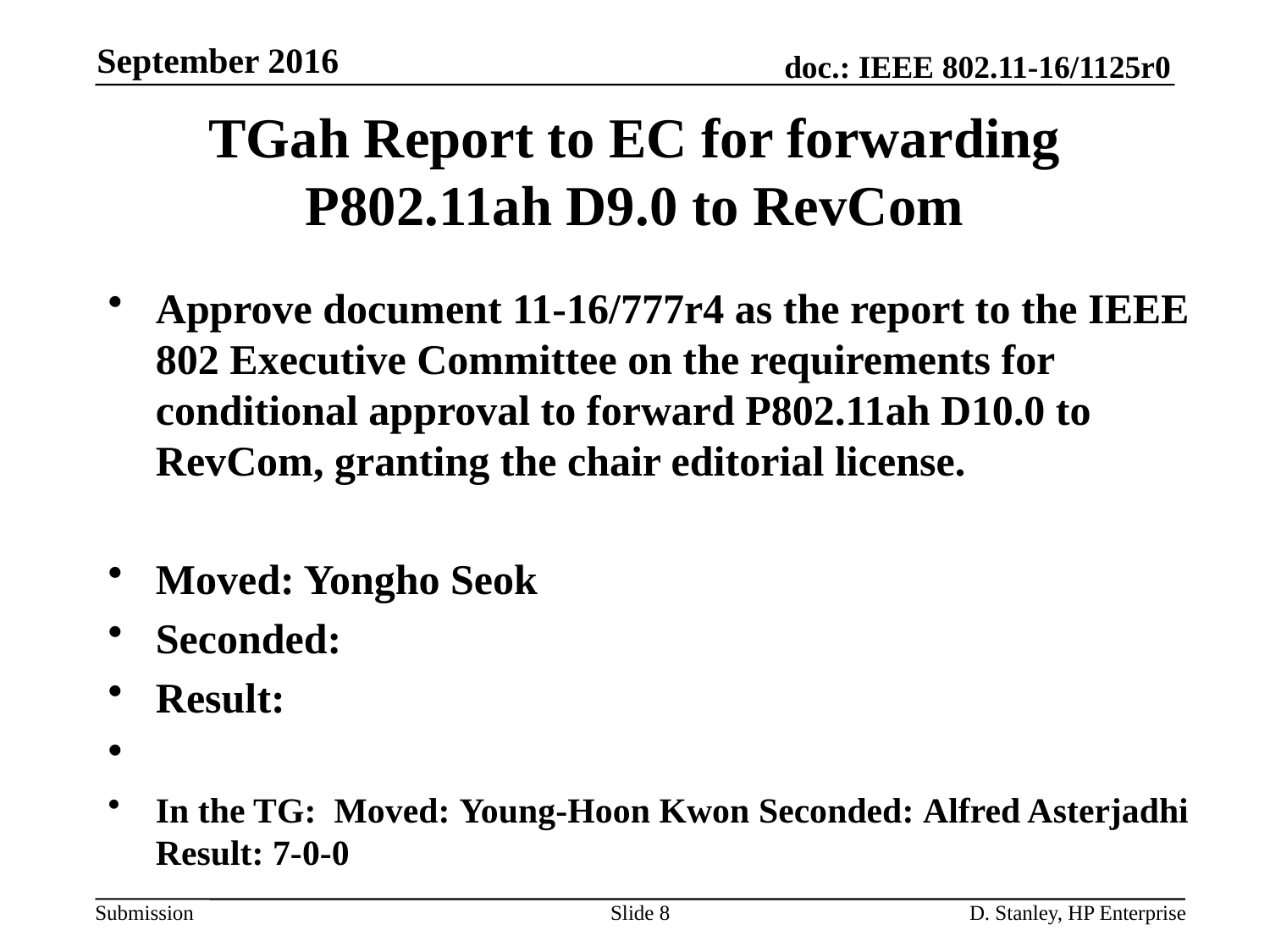

September 2016
# TGah Report to EC for forwarding P802.11ah D9.0 to RevCom
Approve document 11-16/777r4 as the report to the IEEE 802 Executive Committee on the requirements for conditional approval to forward P802.11ah D10.0 to RevCom, granting the chair editorial license.

Moved: Yongho Seok
Seconded:
Result:

In the TG:  Moved: Young-Hoon Kwon Seconded: Alfred Asterjadhi Result: 7-0-0

Slide 8
D. Stanley, HP Enterprise